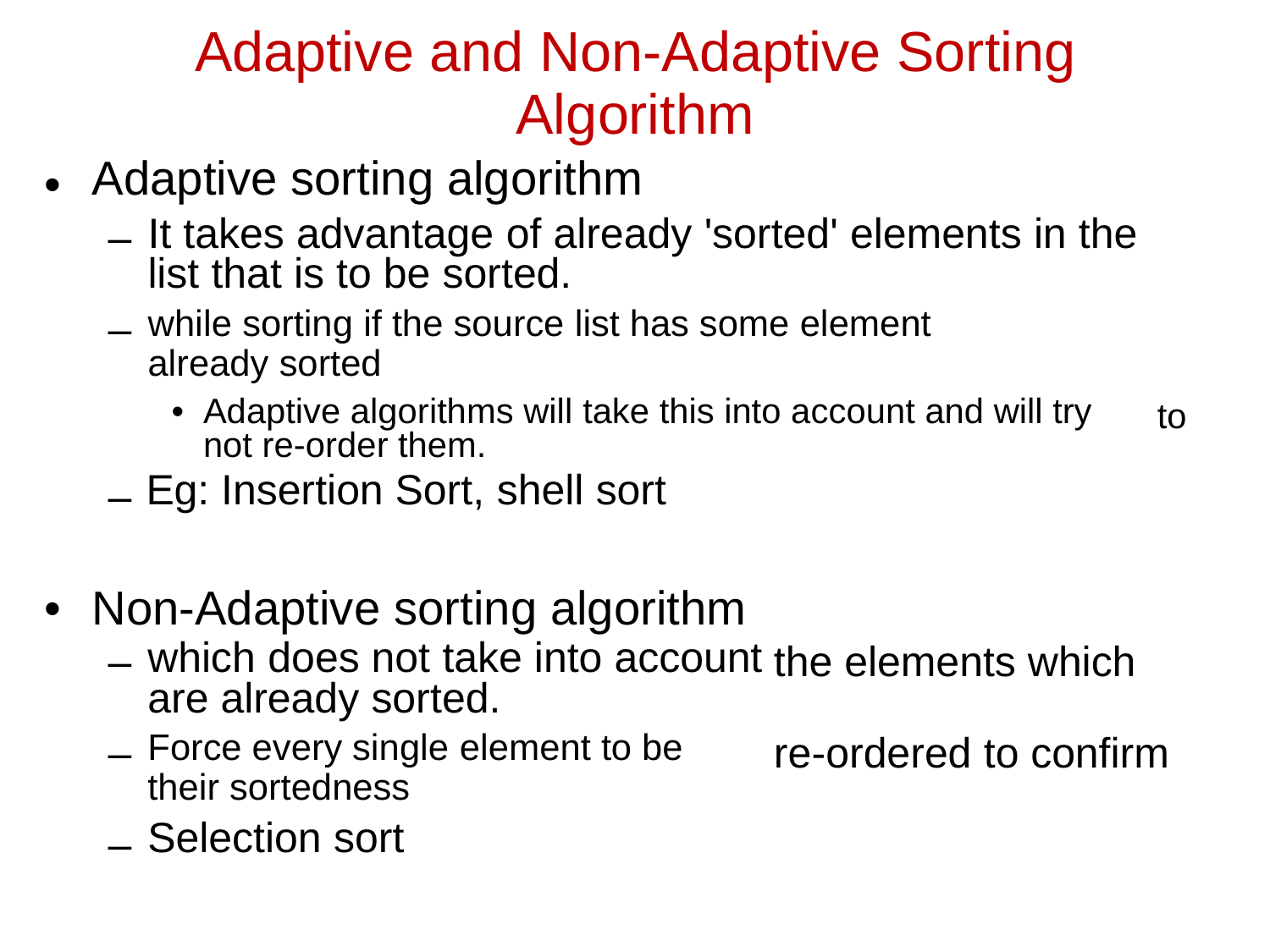

Adaptive and Non-Adaptive Sorting
Algorithm
Adaptive sorting algorithm
•
–
It takes advantage of already 'sorted' elements in the list that is to be sorted.
while sorting if the source list has some element
already sorted
•	Adaptive algorithms will take this into account and will try not re-order them.
Eg: Insertion Sort, shell sort
–
to
–
•
Non-Adaptive sorting algorithm
–
which does not take into account are already sorted.
Force every single element to be
their sortedness
Selection sort
the elements
which
–
re-ordered to
confirm
–